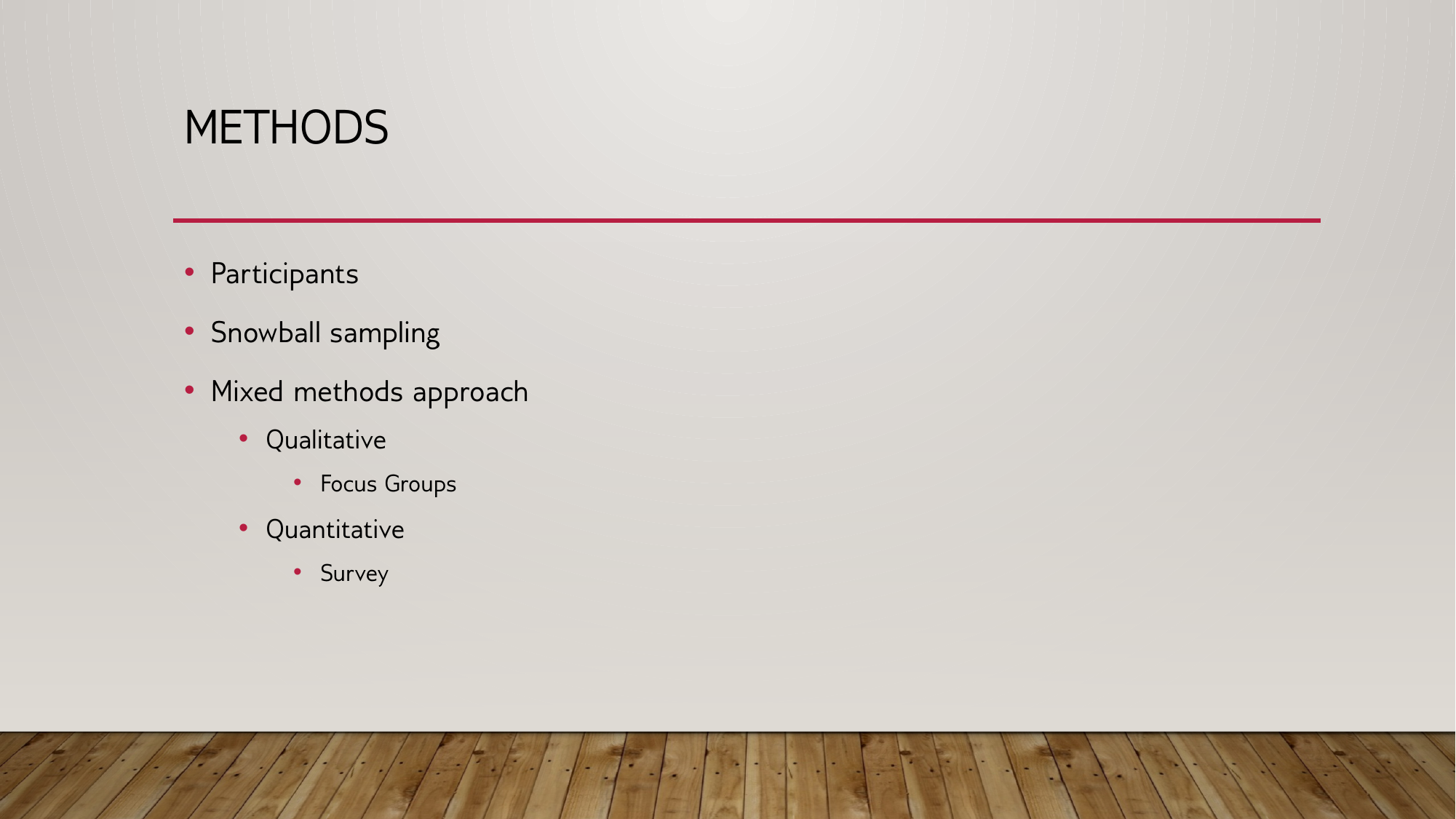

# Methods
Participants
Snowball sampling
Mixed methods approach
Qualitative
Focus Groups
Quantitative
Survey